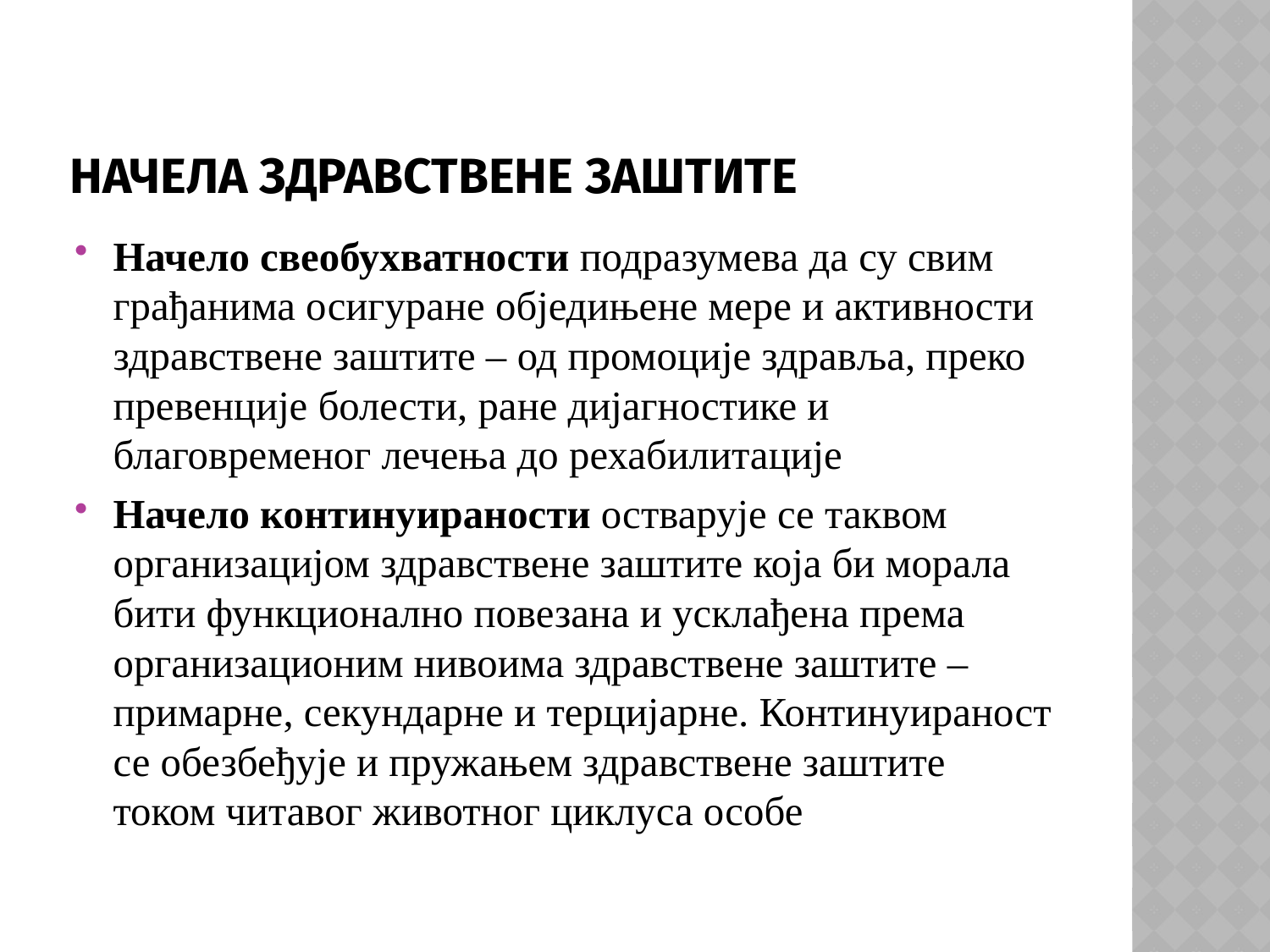

# НАЧЕЛА ЗДРАВСТВЕНЕ ЗАШТИТЕ
Начело свеобухватности подразумева да су свим грађанима осигуране обједињене мере и активности здравствене заштите – од промоције здравља, преко превенције болести, ране дијагностике и благовременог лечења до рехабилитације
Начело континуираности остварује се таквом организацијом здравствене заштите која би морала бити функционално повезана и усклађена према организационим нивоима здравствене заштите – примарне, секундарне и терцијарне. Континуираност се обезбеђује и пружањем здравствене заштите током читавог животног циклуса особе